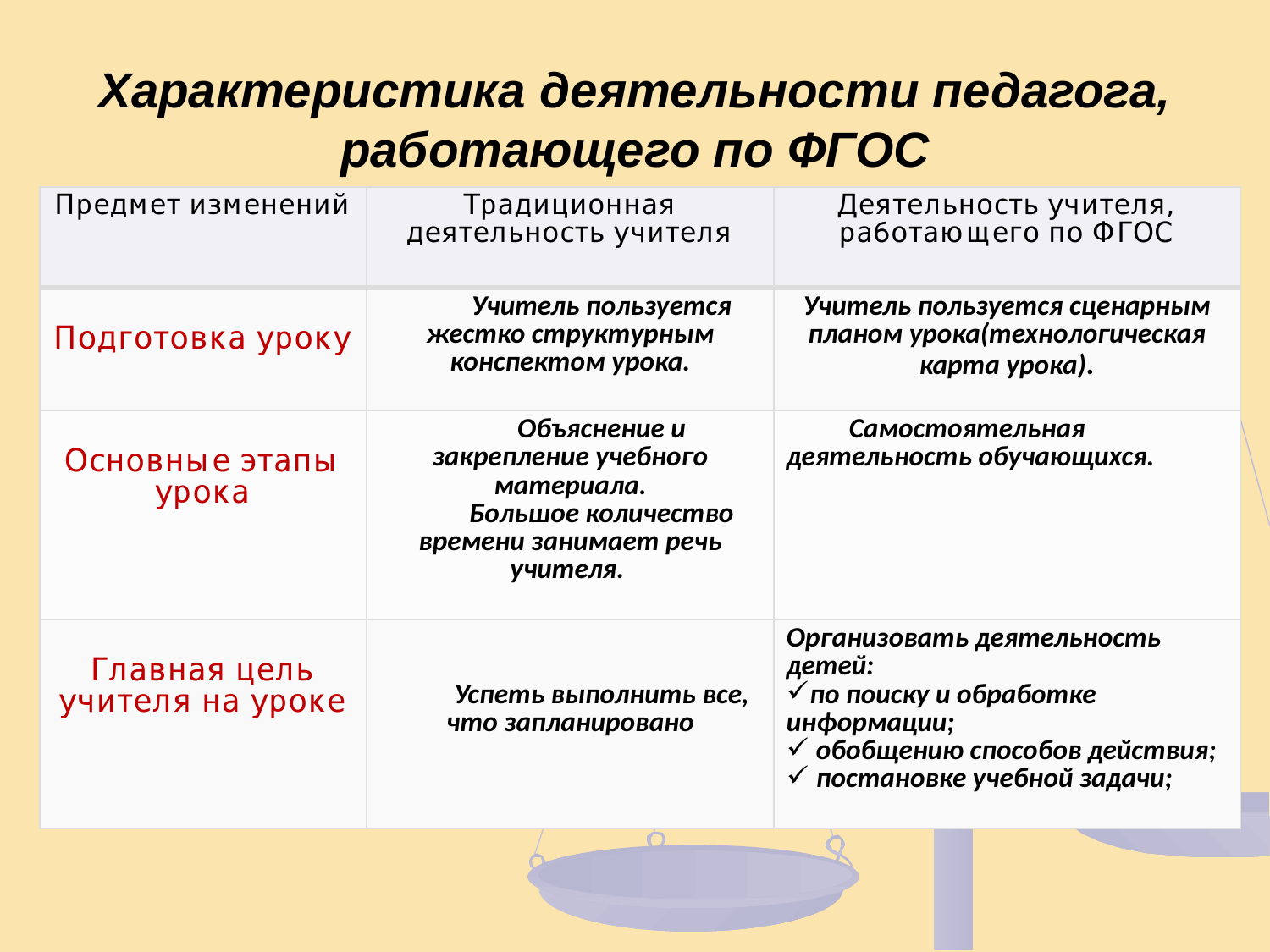

# Характеристика деятельности педагога, работающего по ФГОС
| Предмет изменений | Традиционная деятельность учителя | Деятельность учителя, работающего по ФГОС |
| --- | --- | --- |
| Подготовка уроку | Учитель пользуется жестко структурным конспектом урока. | Учитель пользуется сценарным планом урока(технологическая карта урока). |
| Основные этапы урока | Объяснение и закрепление учебного материала. Большое количество времени занимает речь учителя. | Самостоятельная деятельность обучающихся. |
| Главная цель учителя на уроке | Успеть выполнить все, что запланировано | Организовать деятельность детей: по поиску и обработке информации; обобщению способов действия; постановке учебной задачи; |